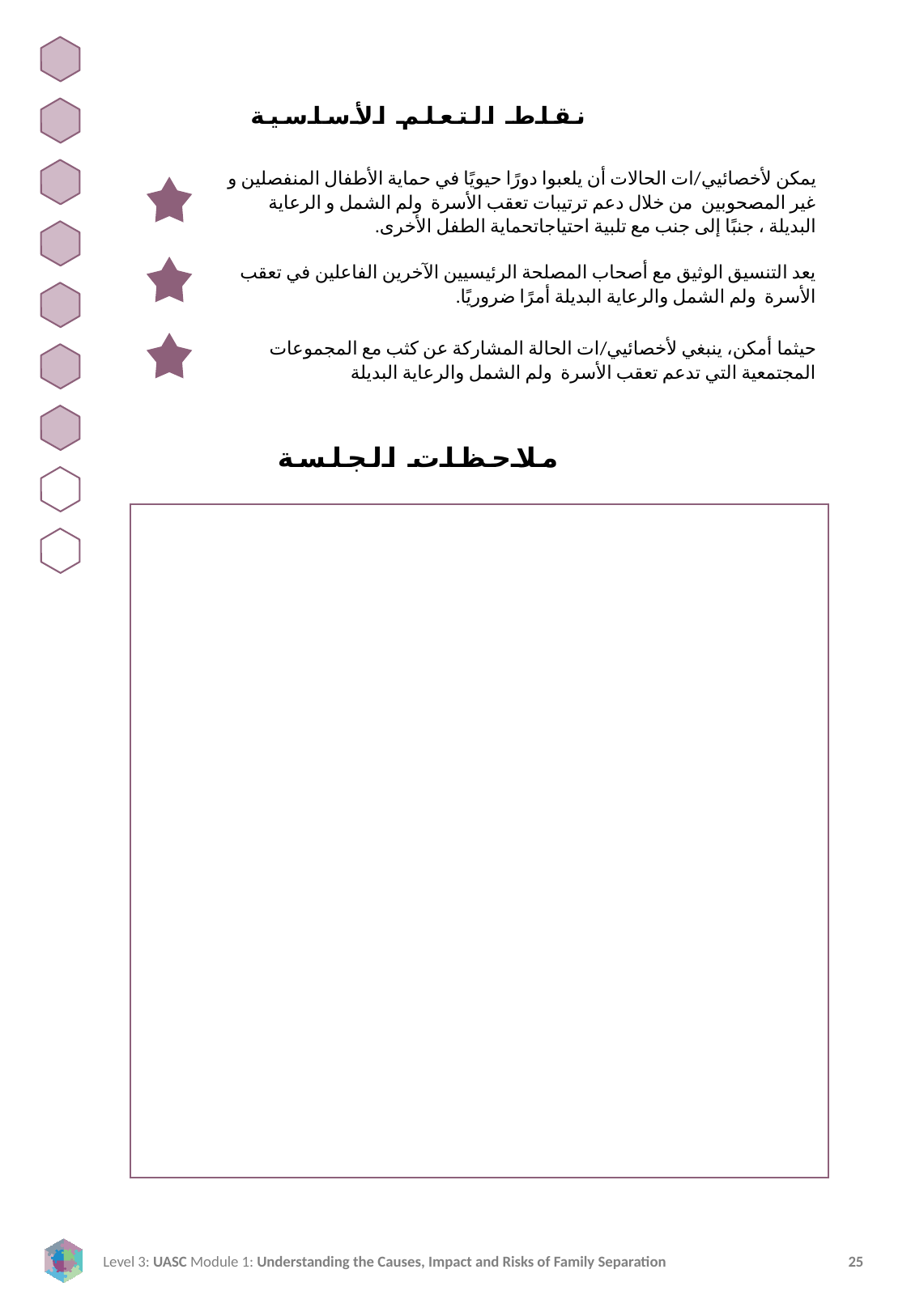

نقاط التعلم الأساسية

يمكن لأخصائيي/ات الحالات أن يلعبوا دورًا حيويًا في حماية الأطفال المنفصلين و غير المصحوبين  من خلال دعم ترتيبات تعقب الأسرة  ولم الشمل و الرعاية البديلة ، جنبًا إلى جنب مع تلبية احتياجاتحماية الطفل الأخرى.

يعد التنسيق الوثيق مع أصحاب المصلحة الرئيسيين الآخرين الفاعلين في تعقب الأسرة  ولم الشمل والرعاية البديلة أمرًا ضروريًا.

حيثما أمكن، ينبغي لأخصائيي/ات الحالة المشاركة عن كثب مع المجموعات المجتمعية التي تدعم تعقب الأسرة  ولم الشمل والرعاية البديلة

ملاحظات الجلسة